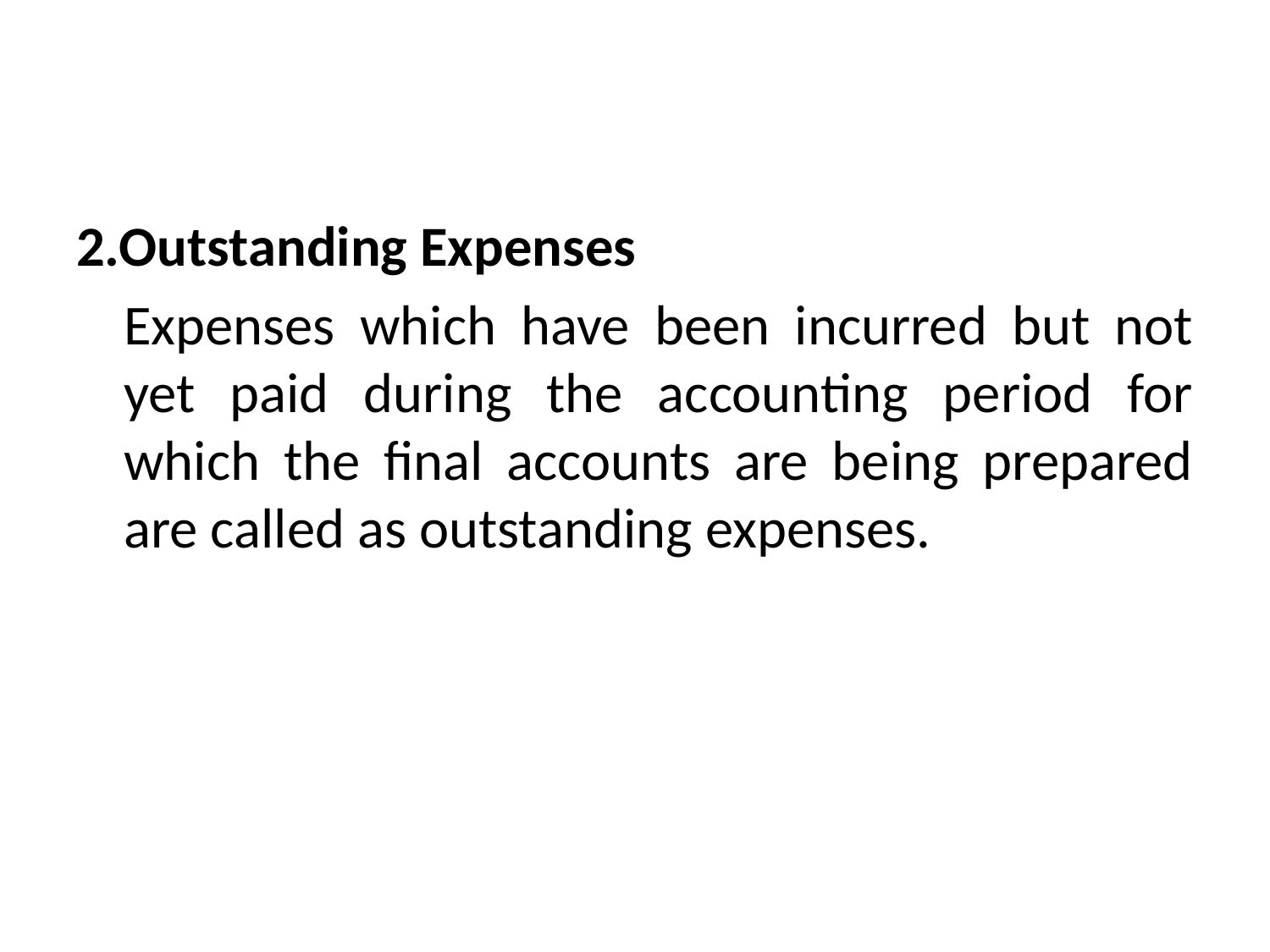

2.Outstanding Expenses
	Expenses which have been incurred but not yet paid during the accounting period for which the final accounts are being prepared are called as outstanding expenses.